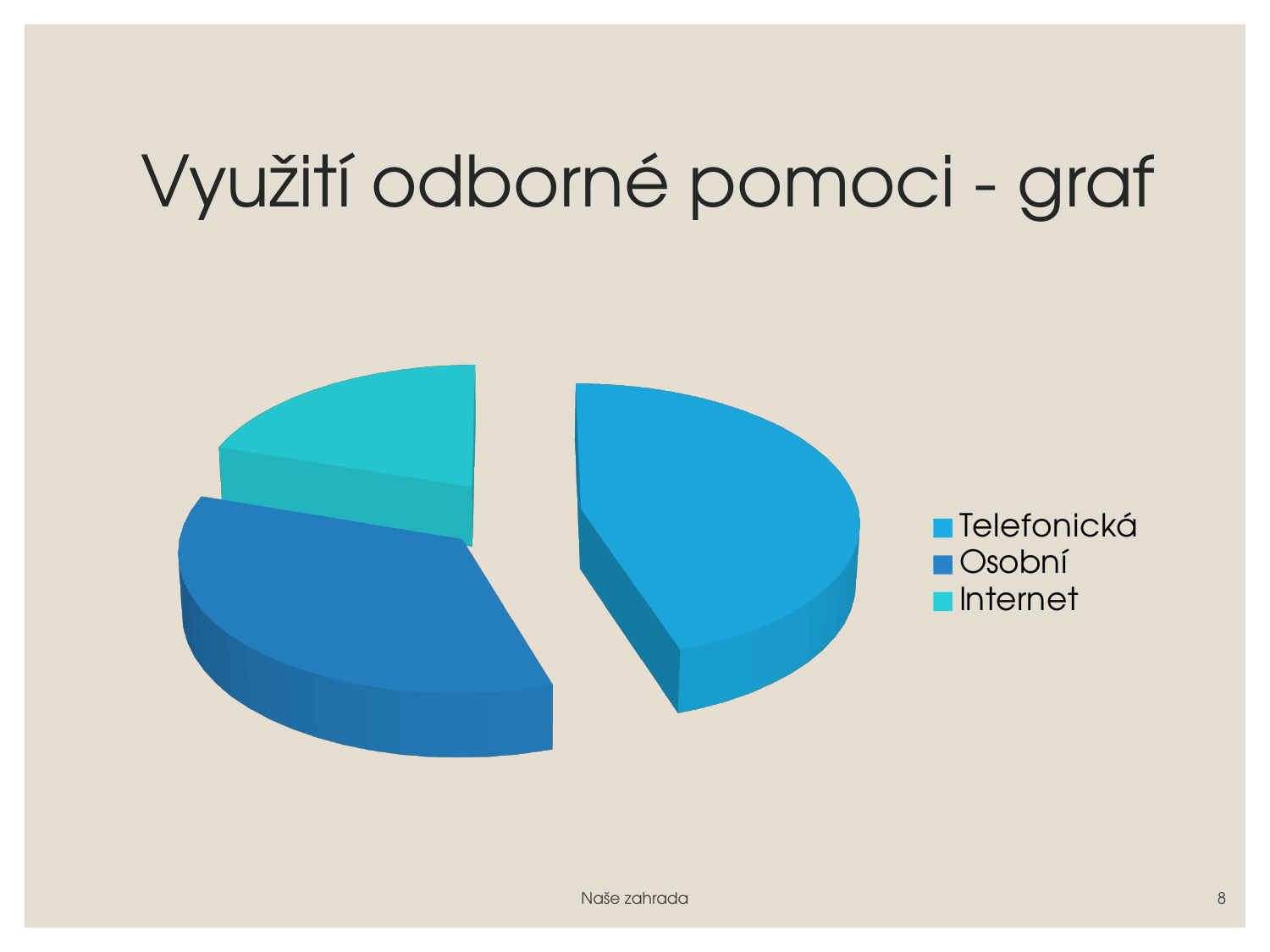

# Využití odborné pomoci - graf

[unsupported chart]

Naše zahrada
8